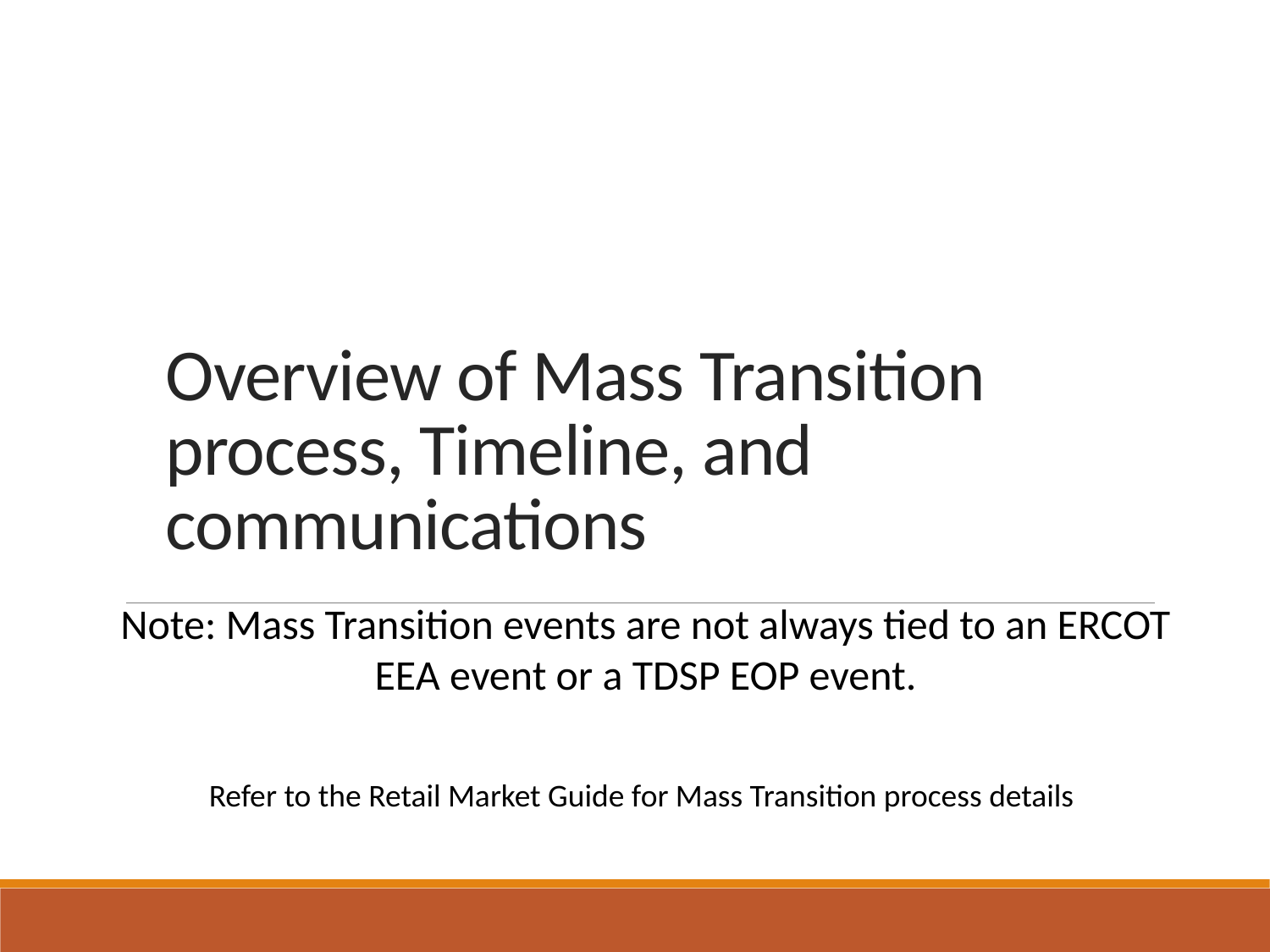

# Overview of Mass Transition process, Timeline, and communications
Note: Mass Transition events are not always tied to an ERCOT EEA event or a TDSP EOP event.

Refer to the Retail Market Guide for Mass Transition process details